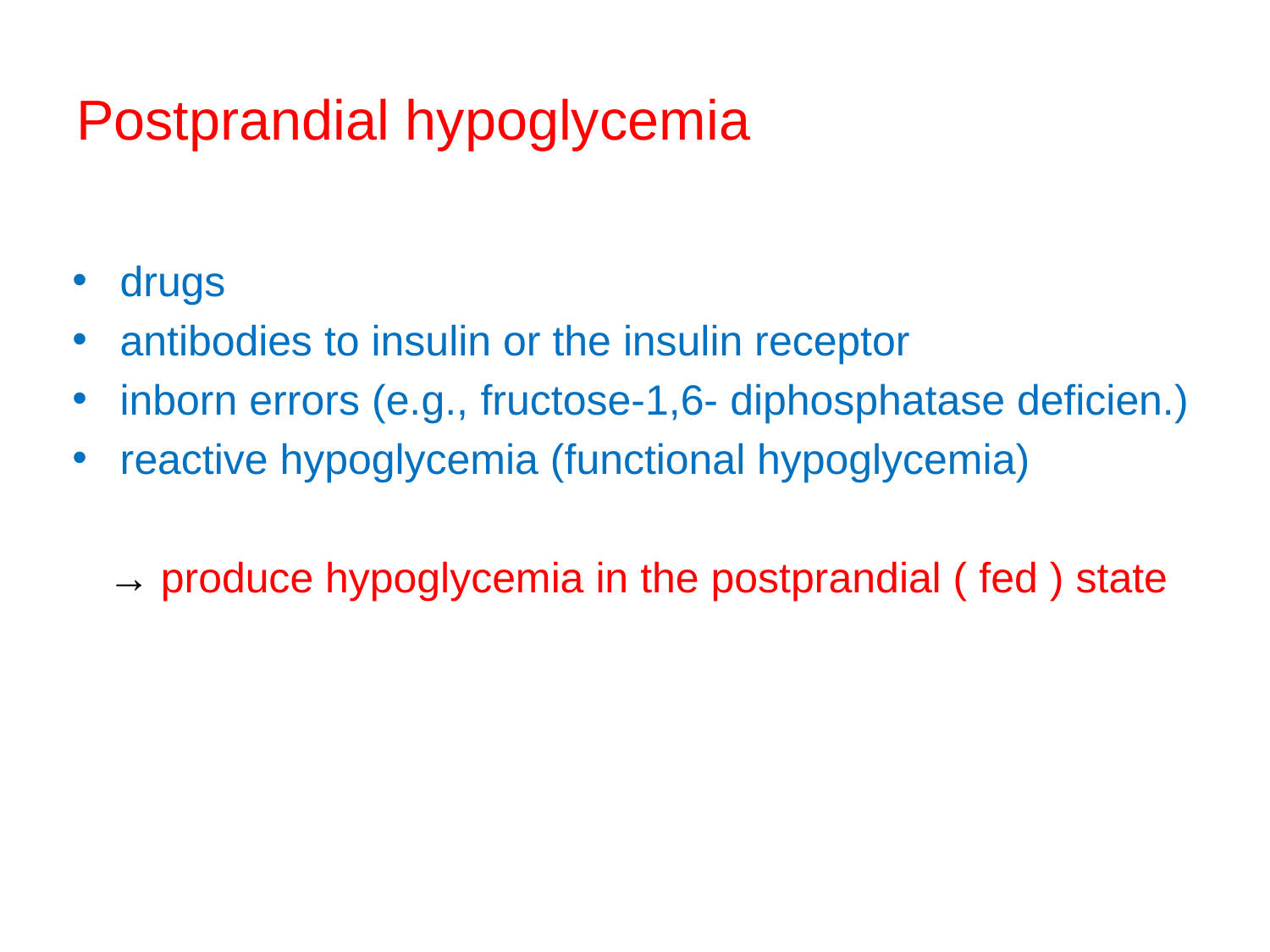

# Postprandial hypoglycemia
drugs
antibodies to insulin or the insulin receptor
inborn errors (e.g., fructose-1,6- diphosphatase deficien.)
reactive hypoglycemia (functional hypoglycemia)

   → produce hypoglycemia in the postprandial ( fed ) state